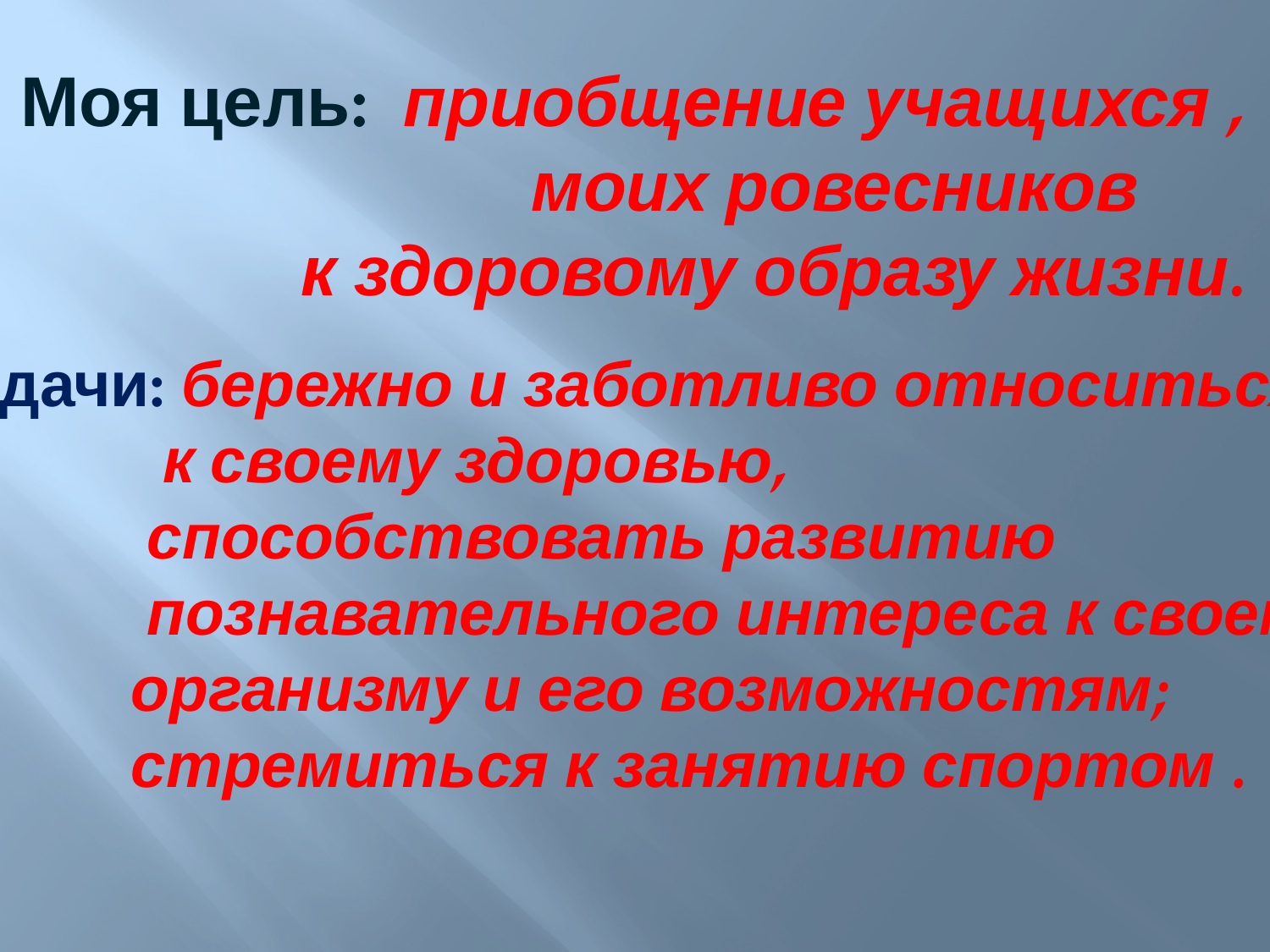

Моя цель:  приобщение учащихся ,
                       моих ровесников
               к здоровому образу жизни.
Задачи: бережно и заботливо относиться
               к своему здоровью,
              способствовать развитию
              познавательного интереса к своему
             организму и его возможностям;
             стремиться к занятию спортом .